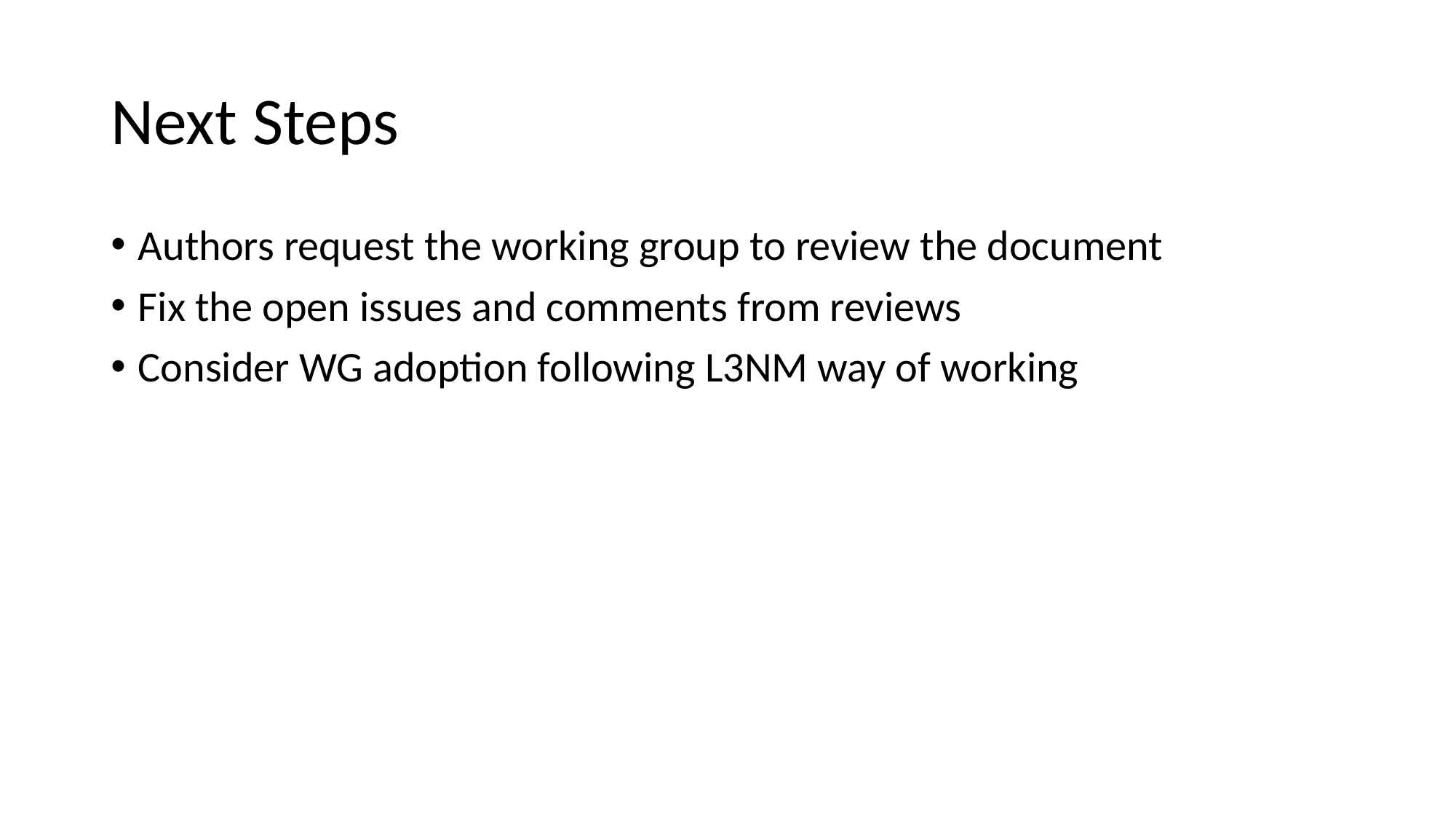

# Next Steps
Authors request the working group to review the document
Fix the open issues and comments from reviews
Consider WG adoption following L3NM way of working